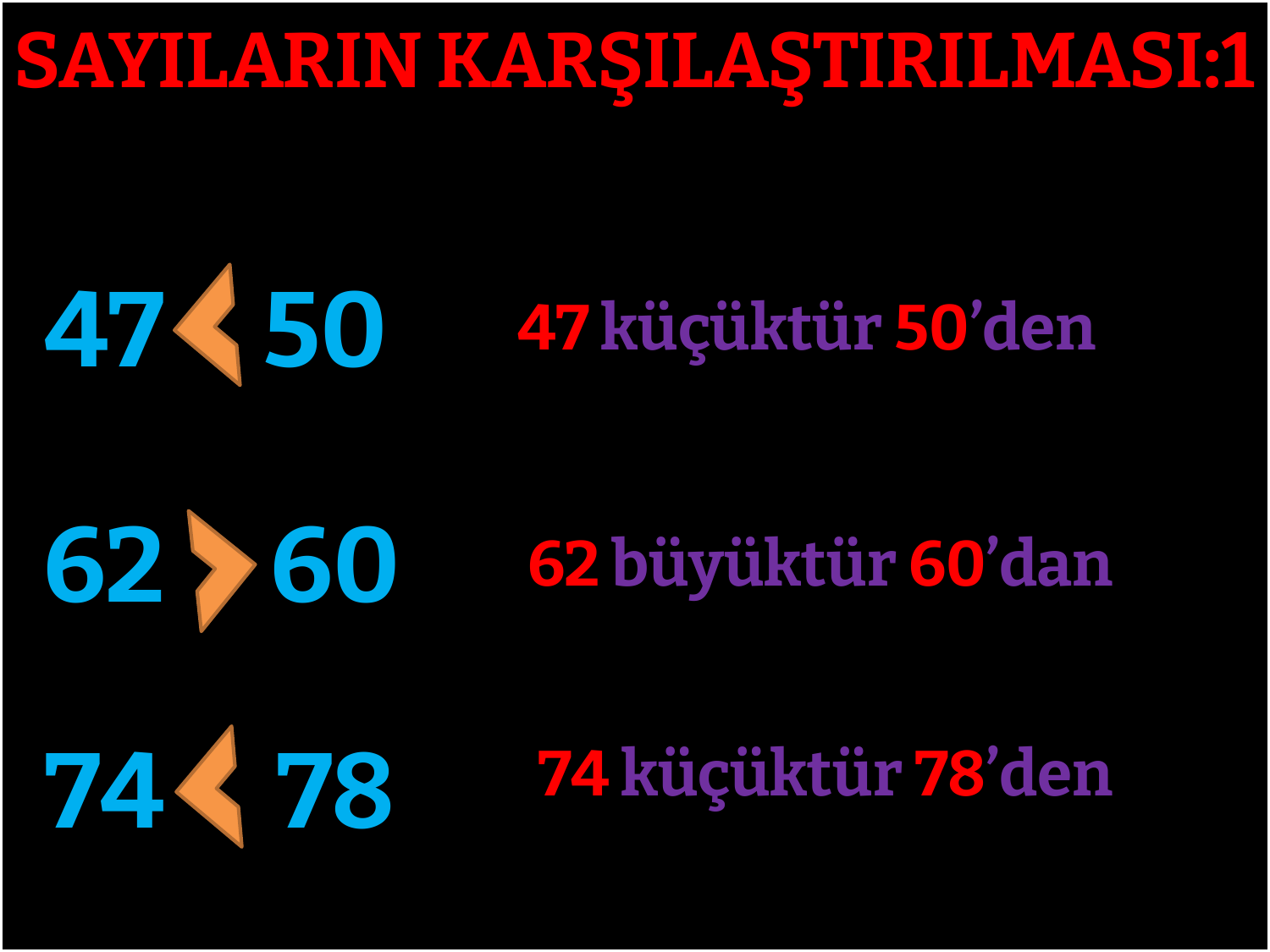

SAYILARIN KARŞILAŞTIRILMASI:1
47
50
47 küçüktür 50’den

#
62
60
62 büyüktür 60’dan

74
78
74 küçüktür 78’den